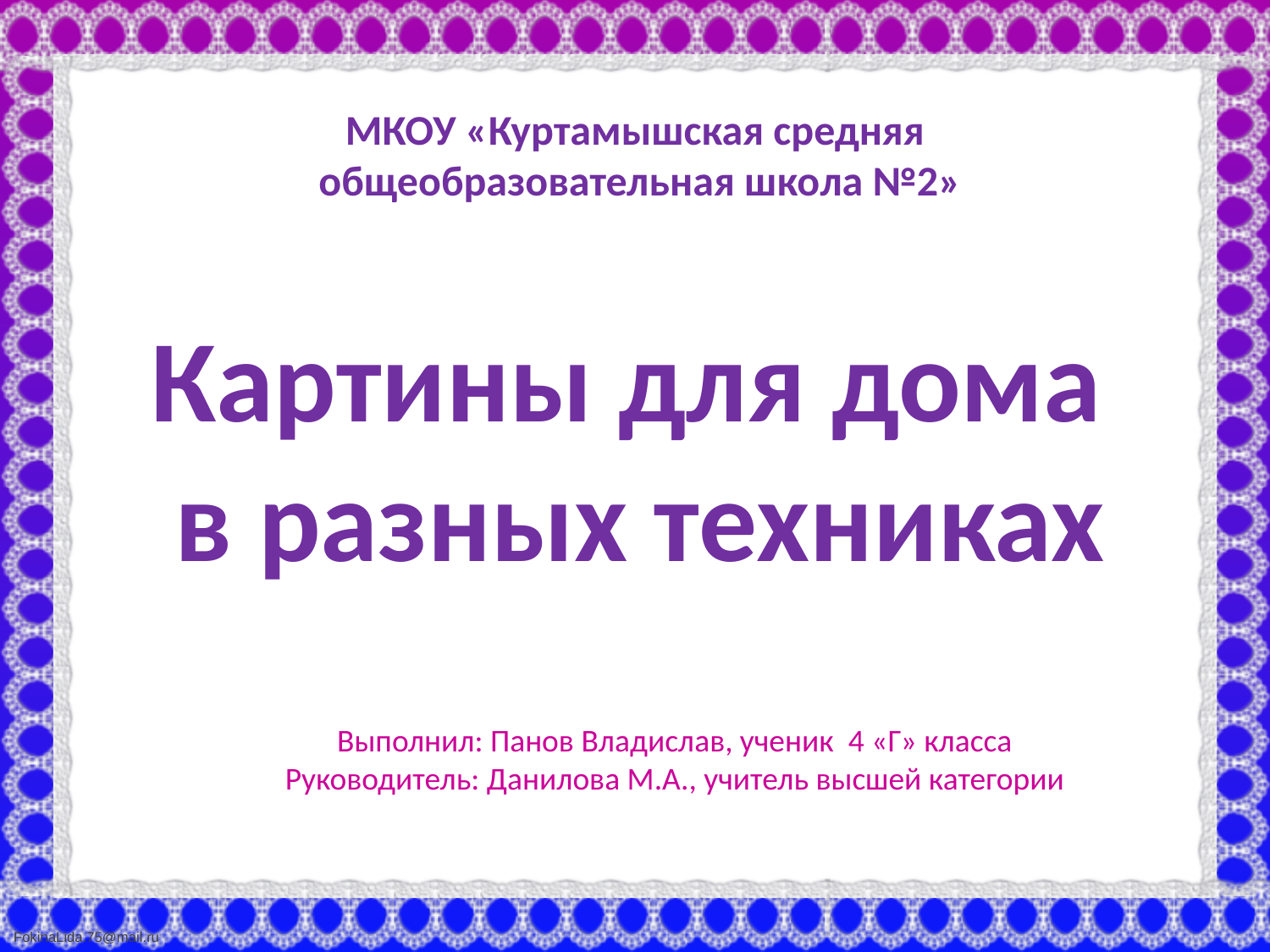

МКОУ «Куртамышская средняя
общеобразовательная школа №2»

Картины для дома
в разных техниках

Выполнил: Панов Владислав, ученик  4 «Г» класса
Руководитель: Данилова М.А., учитель высшей категории